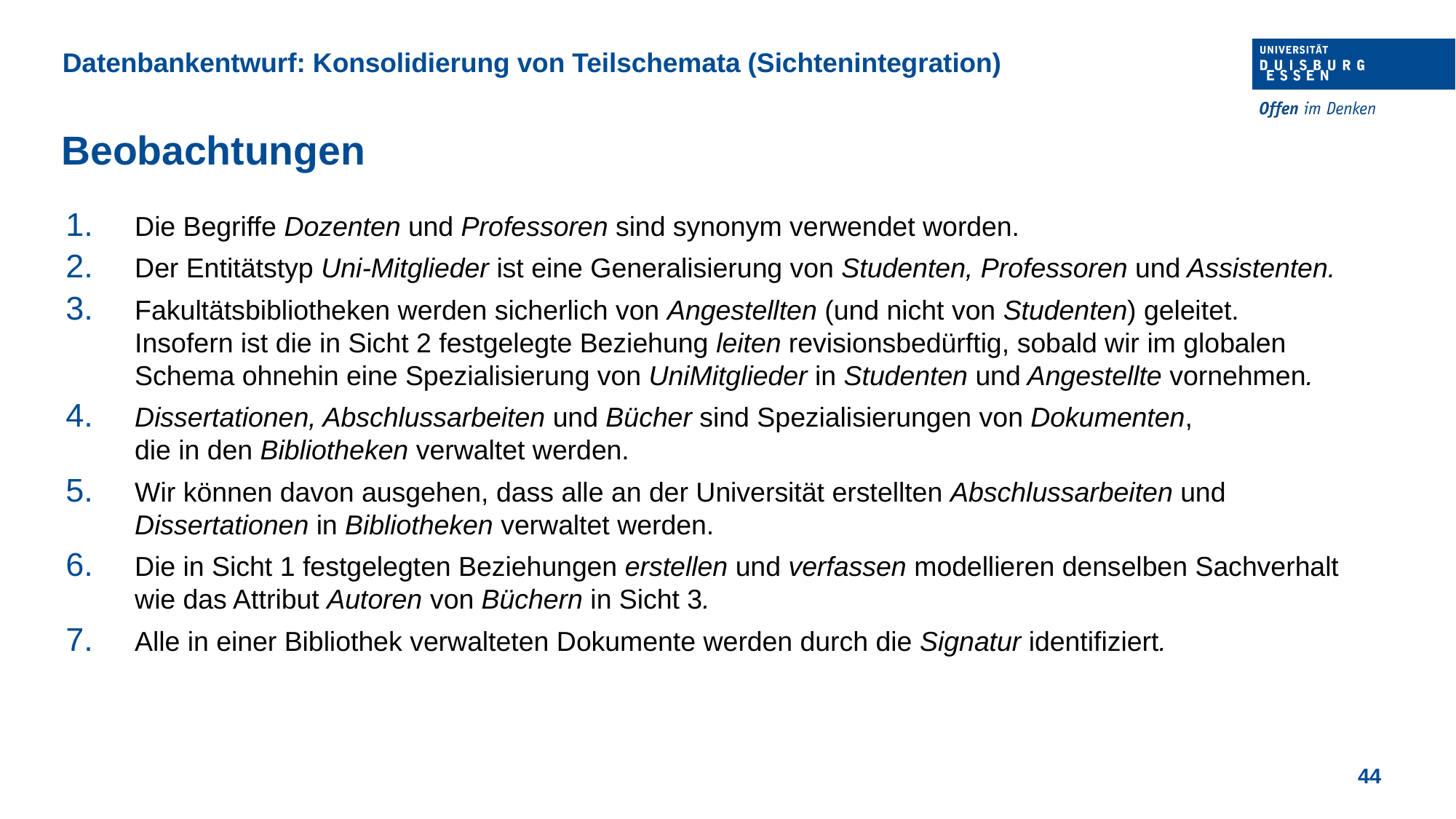

Datenbankentwurf: Konsolidierung von Teilschemata (Sichtenintegration)

Beobachtungen
 Die Begriffe Dozenten und Professoren sind synonym verwendet worden.
 Der Entitätstyp Uni-Mitglieder ist eine Generalisierung von Studenten, Professoren und Assistenten.
 Fakultätsbibliotheken werden sicherlich von Angestellten (und nicht von Studenten) geleitet.
 Insofern ist die in Sicht 2 festgelegte Beziehung leiten revisionsbedürftig, sobald wir im globalen
 Schema ohnehin eine Spezialisierung von UniMitglieder in Studenten und Angestellte vornehmen.
 Dissertationen, Abschlussarbeiten und Bücher sind Spezialisierungen von Dokumenten,
 die in den Bibliotheken verwaltet werden.
 Wir können davon ausgehen, dass alle an der Universität erstellten Abschlussarbeiten und
 Dissertationen in Bibliotheken verwaltet werden.
 Die in Sicht 1 festgelegten Beziehungen erstellen und verfassen modellieren denselben Sachverhalt
 wie das Attribut Autoren von Büchern in Sicht 3.
 Alle in einer Bibliothek verwalteten Dokumente werden durch die Signatur identifiziert.

44